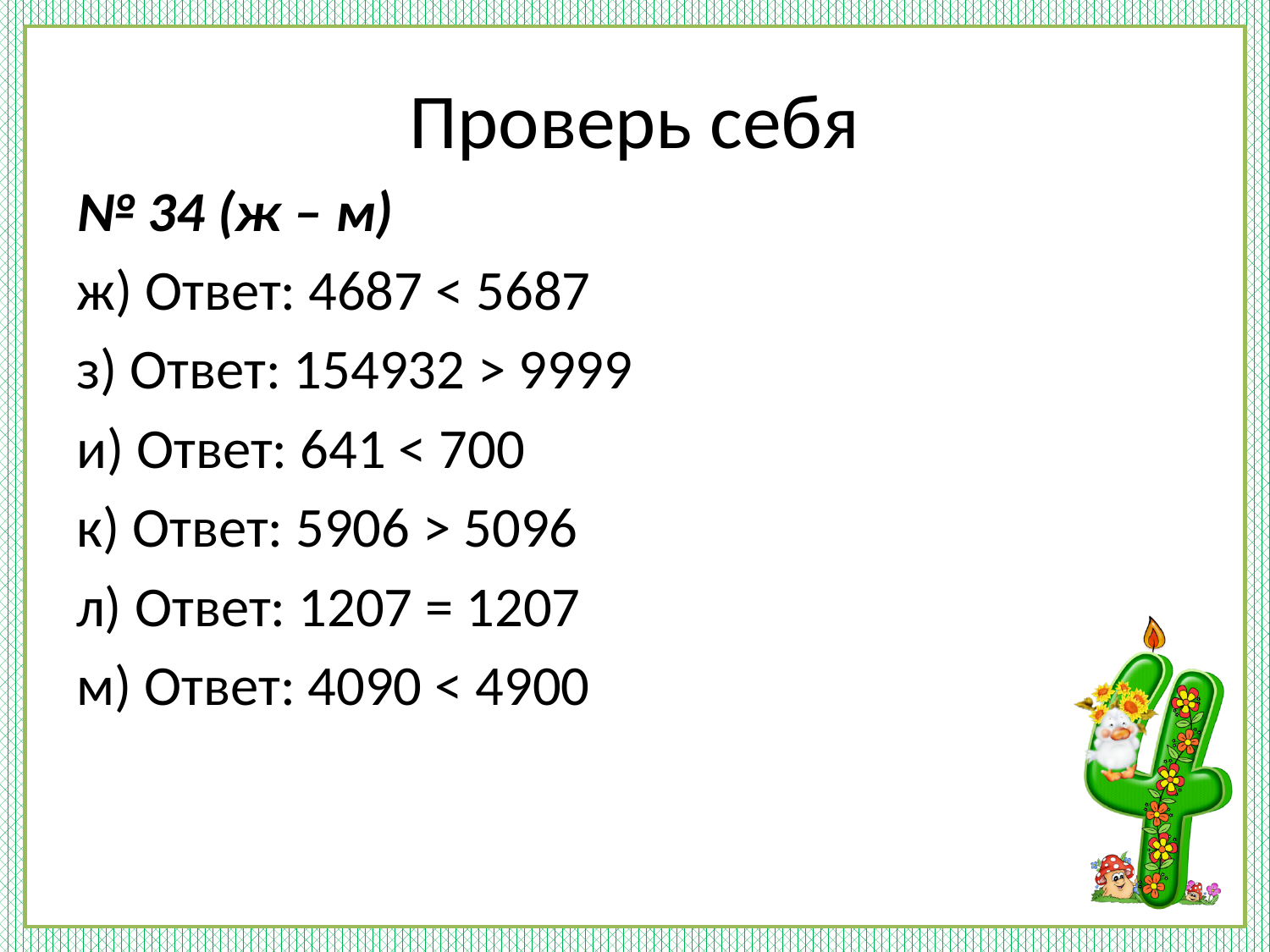

# Проверь себя
№ 34 (ж – м)
ж) Ответ: 4687 < 5687
з) Ответ: 154932 > 9999
и) Ответ: 641 < 700
к) Ответ: 5906 > 5096
л) Ответ: 1207 = 1207
м) Ответ: 4090 < 4900